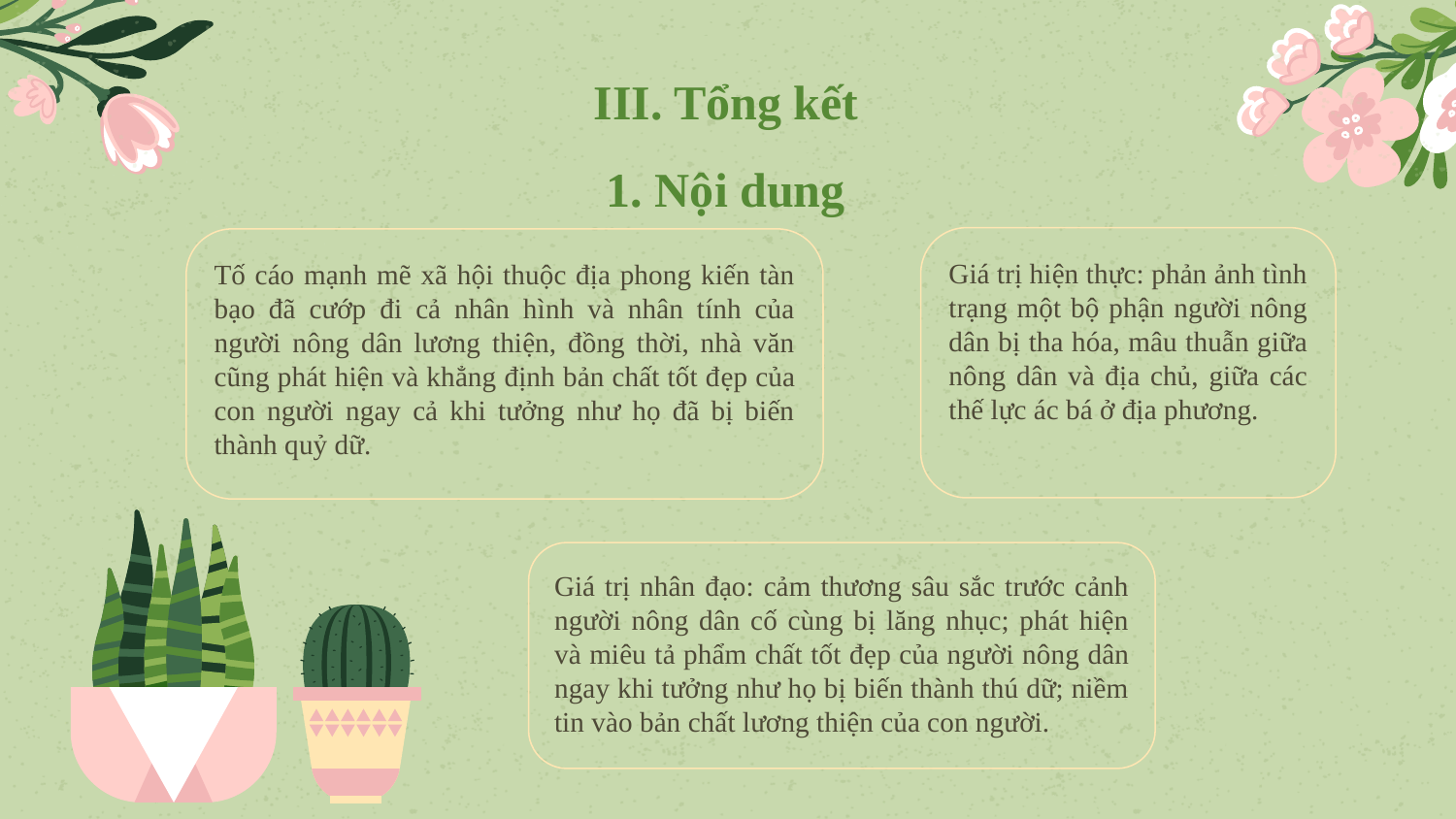

# III. Tổng kết 1. Nội dung
Giá trị hiện thực: phản ảnh tình trạng một bộ phận người nông dân bị tha hóa, mâu thuẫn giữa nông dân và địa chủ, giữa các thế lực ác bá ở địa phương.
Tố cáo mạnh mẽ xã hội thuộc địa phong kiến tàn bạo đã cướp đi cả nhân hình và nhân tính của người nông dân lương thiện, đồng thời, nhà văn cũng phát hiện và khẳng định bản chất tốt đẹp của con người ngay cả khi tưởng như họ đã bị biến thành quỷ dữ.

Giá trị nhân đạo: cảm thương sâu sắc trước cảnh người nông dân cố cùng bị lăng nhục; phát hiện và miêu tả phẩm chất tốt đẹp của người nông dân ngay khi tưởng như họ bị biến thành thú dữ; niềm tin vào bản chất lương thiện của con người.